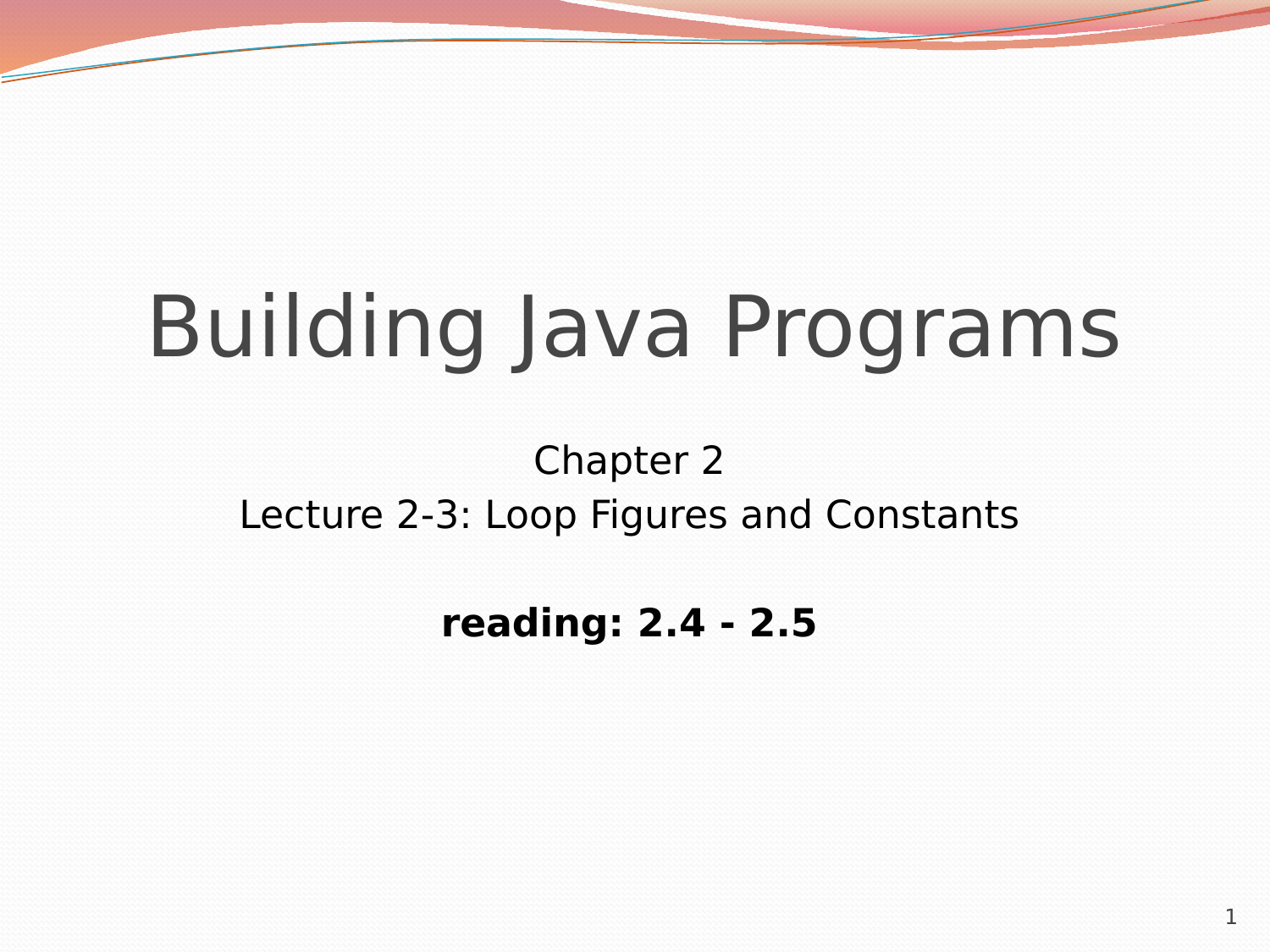

Building Java Programs
Chapter 2
Lecture 2-3: Loop Figures and Constants

reading: 2.4 - 2.5